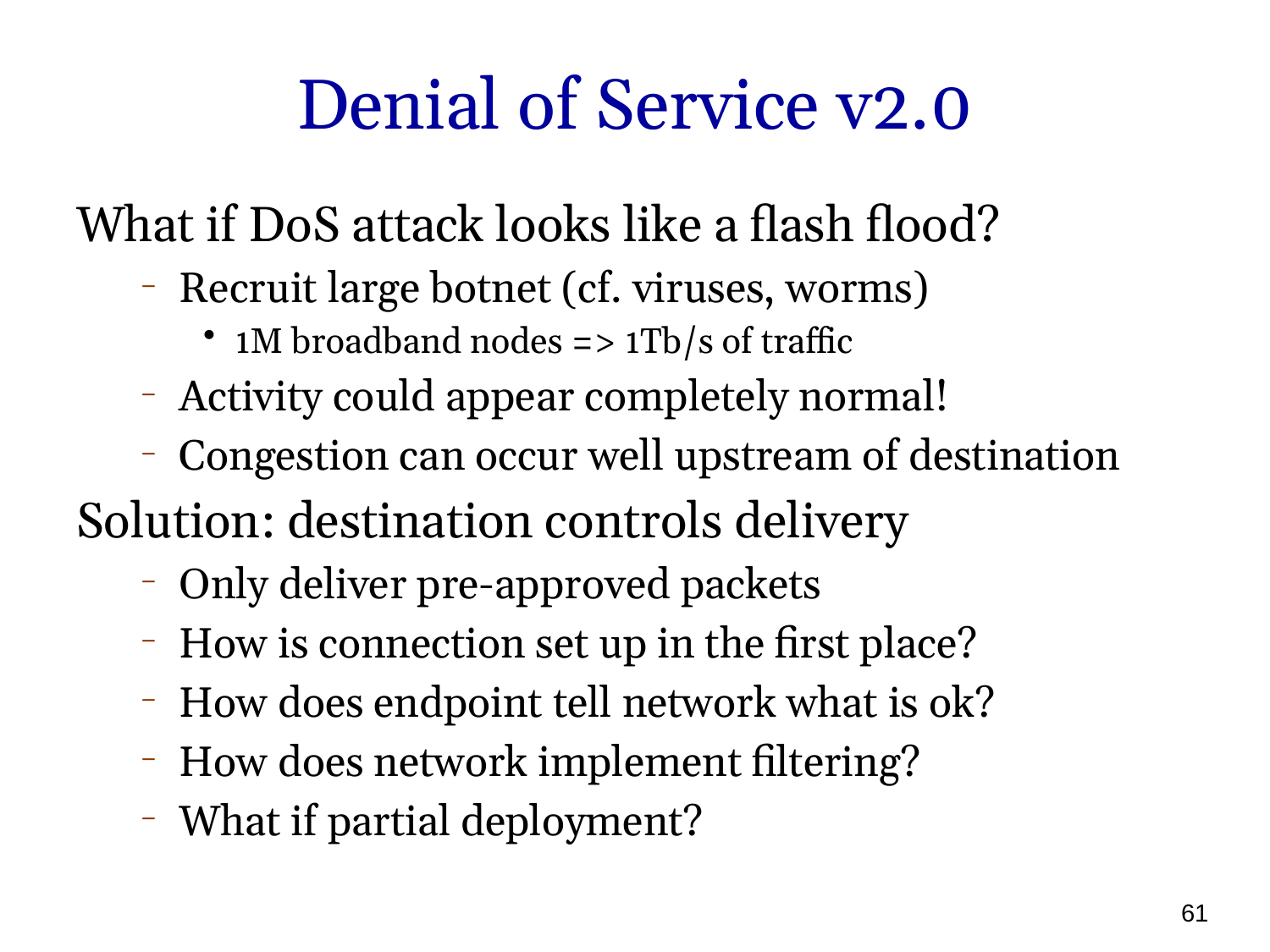

# Denial of Service v2.0
What if DoS attack looks like a flash flood?
Recruit large botnet (cf. viruses, worms)
1M broadband nodes => 1Tb/s of traffic
Activity could appear completely normal!
Congestion can occur well upstream of destination
Solution: destination controls delivery
Only deliver pre-approved packets
How is connection set up in the first place?
How does endpoint tell network what is ok?
How does network implement filtering?
What if partial deployment?
61